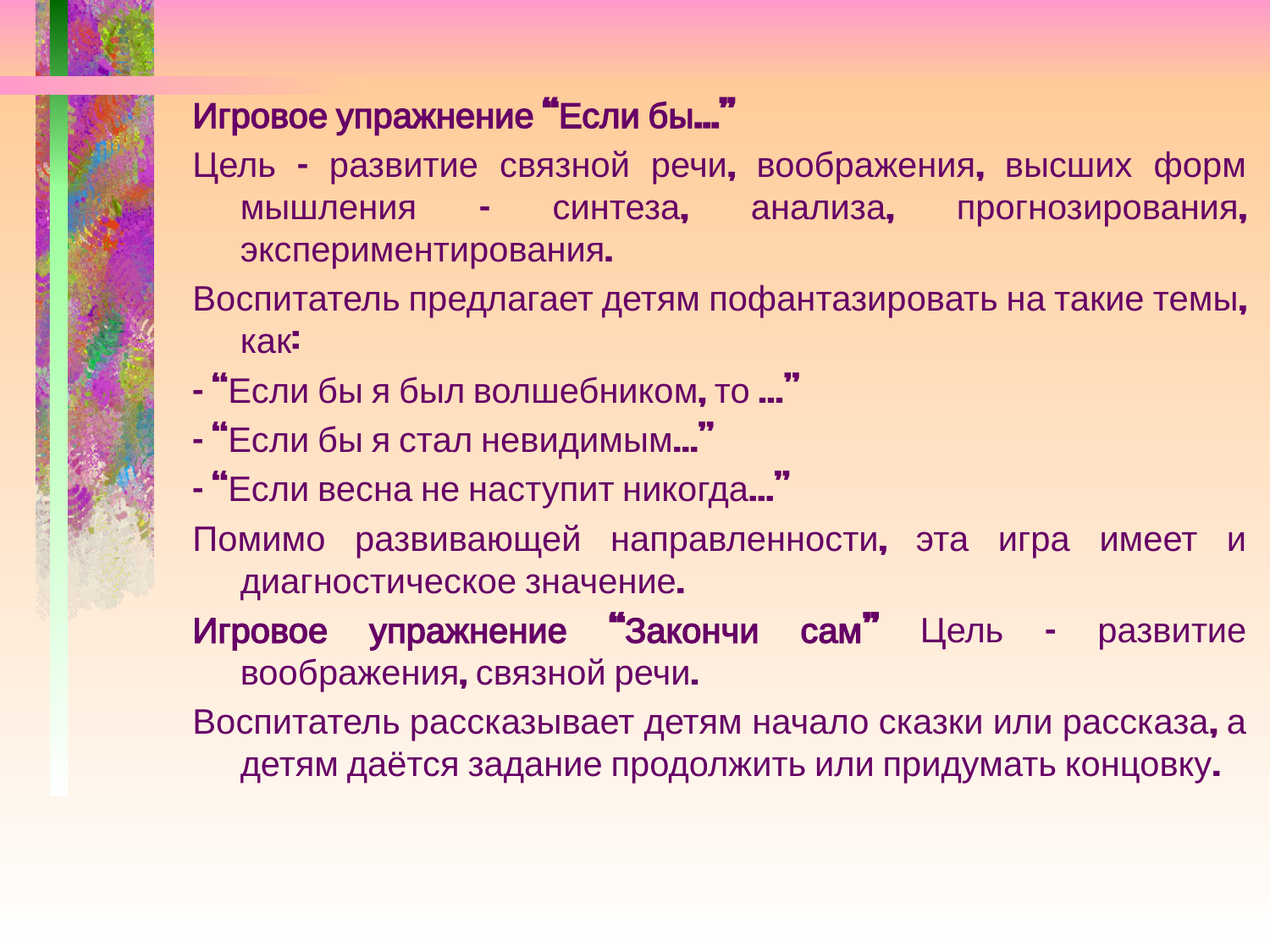

#
Игровое упражнение “Если бы…”
Цель – развитие связной речи, воображения, высших форм мышления – синтеза, анализа, прогнозирования, экспериментирования.
Воспитатель предлагает детям пофантазировать на такие темы, как:
- “Если бы я был волшебником, то …”
- “Если бы я стал невидимым…”
- “Если весна не наступит никогда…”
Помимо развивающей направленности, эта игра имеет и диагностическое значение.
Игровое упражнение “Закончи сам” Цель – развитие воображения, связной речи.
Воспитатель рассказывает детям начало сказки или рассказа, а детям даётся задание продолжить или придумать концовку.